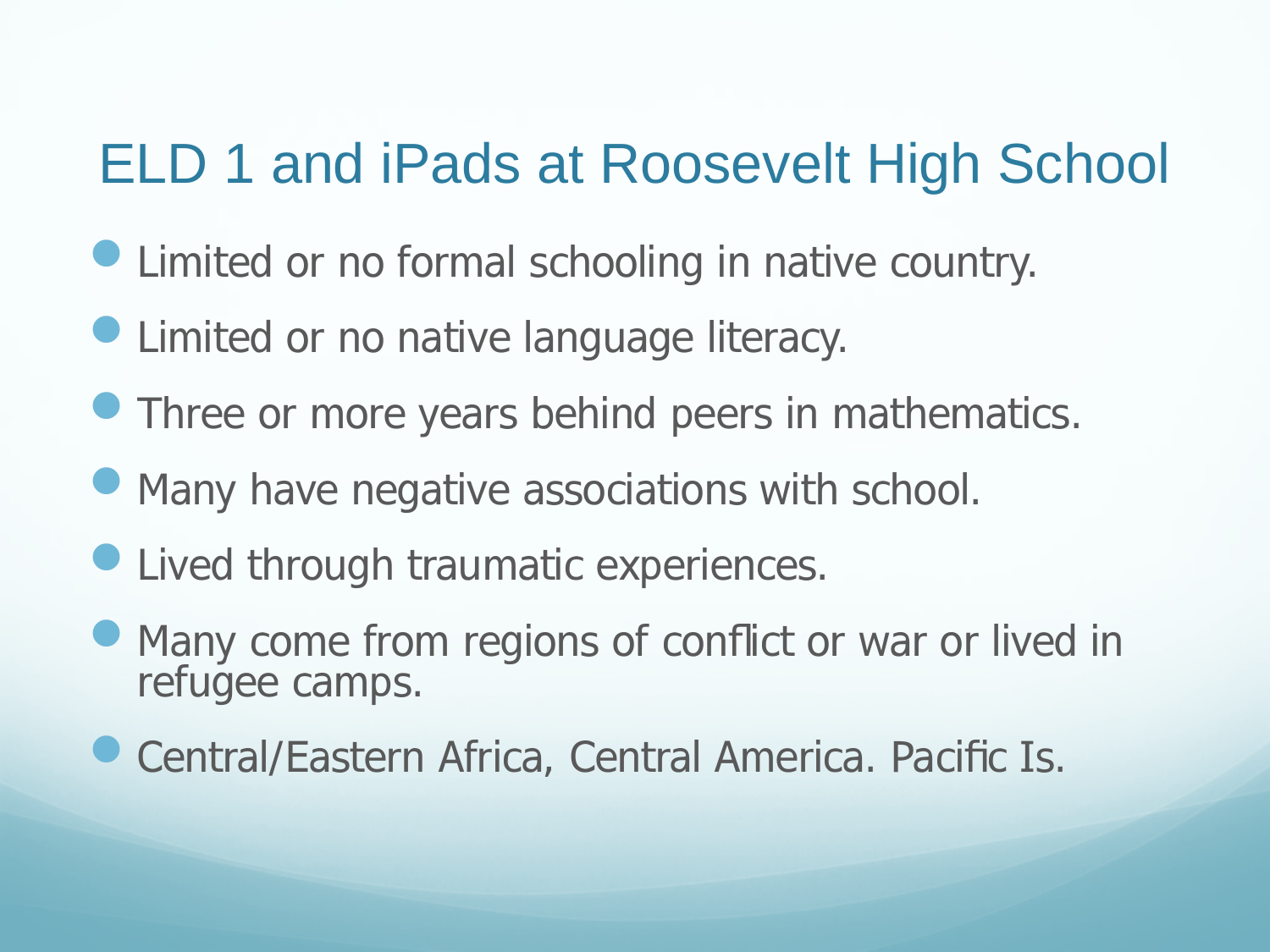

# ELD 1 and iPads at Roosevelt High School
Limited or no formal schooling in native country.
Limited or no native language literacy.
Three or more years behind peers in mathematics.
Many have negative associations with school.
Lived through traumatic experiences.
Many come from regions of conflict or war or lived in refugee camps.
Central/Eastern Africa, Central America. Pacific Is.